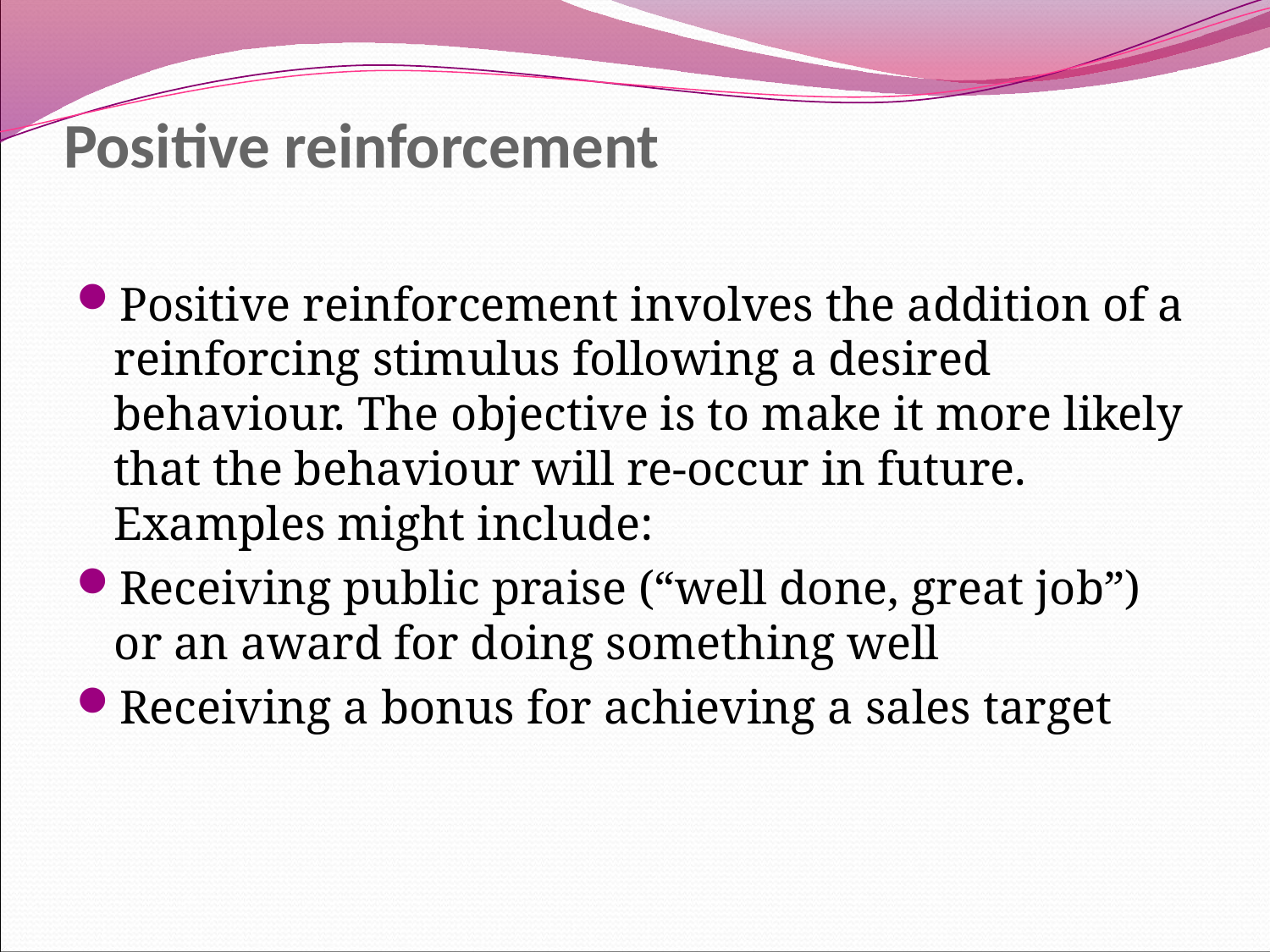

# Positive reinforcement
Positive reinforcement involves the addition of a reinforcing stimulus following a desired behaviour. The objective is to make it more likely that the behaviour will re-occur in future. Examples might include:
Receiving public praise (“well done, great job”) or an award for doing something well
Receiving a bonus for achieving a sales target